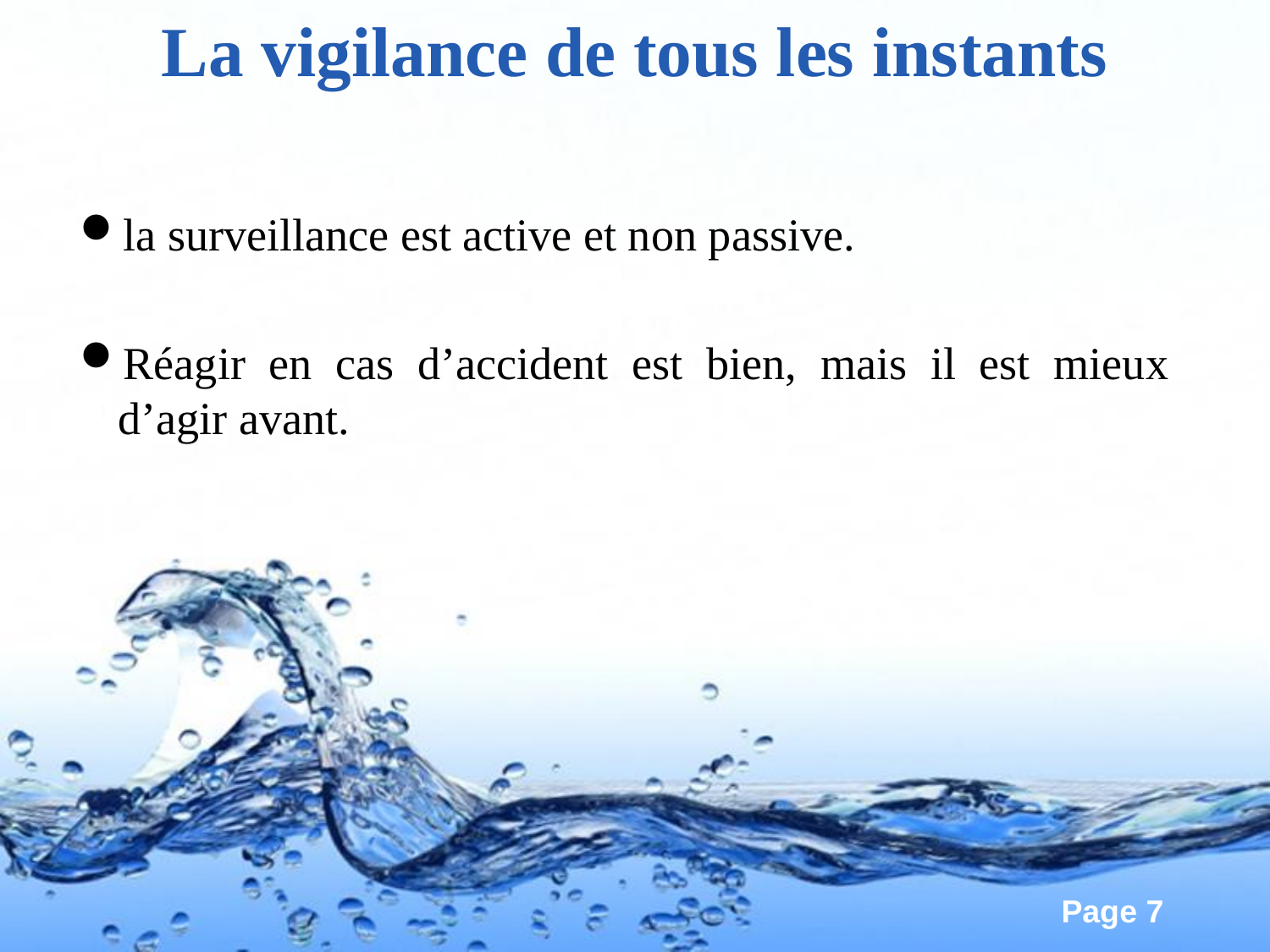

La vigilance de tous les instants

la surveillance est active et non passive.

Réagir en cas d’accident est bien, mais il est mieux d’agir avant.